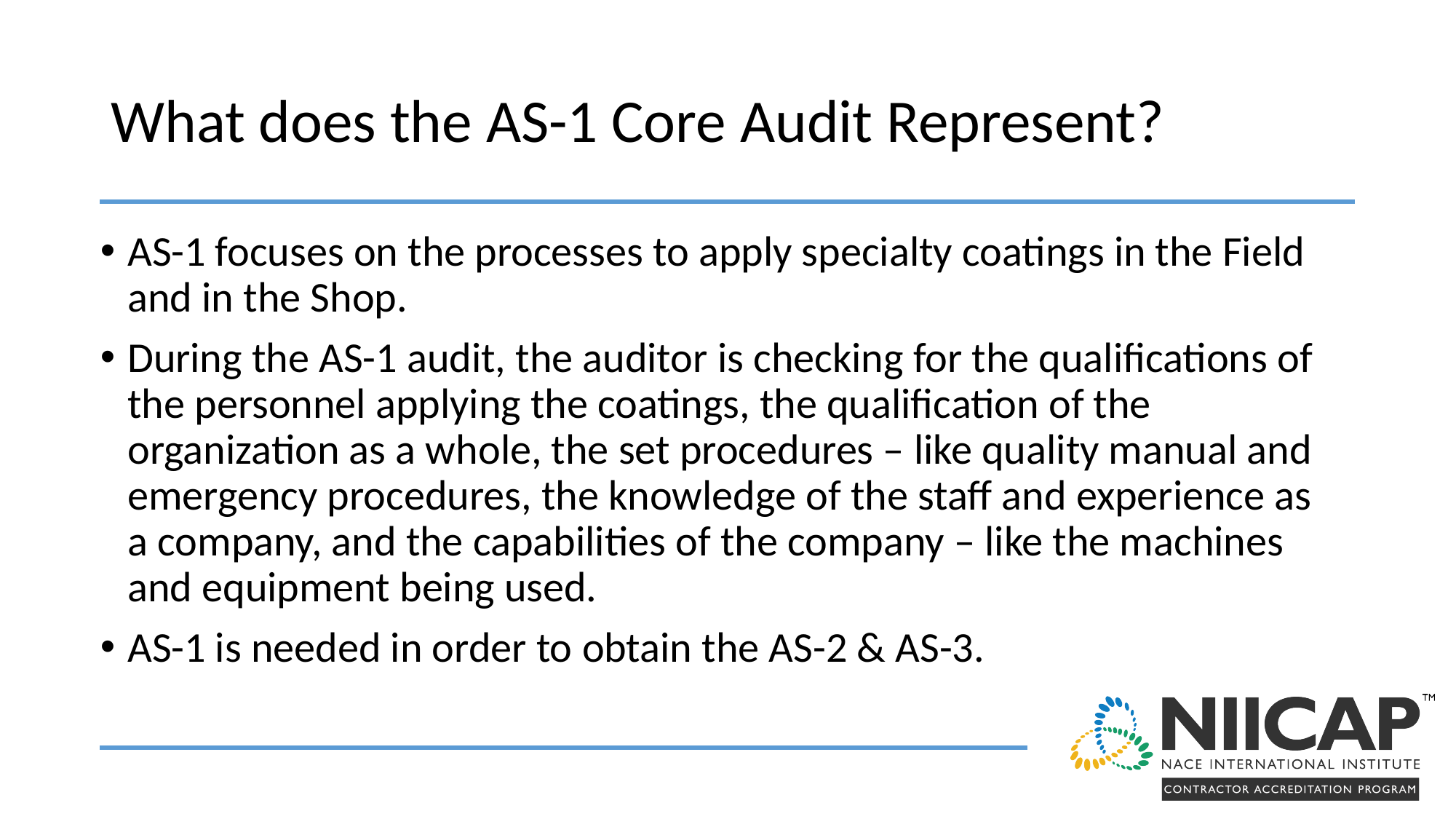

# What does the AS-1 Core Audit Represent?
AS-1 focuses on the processes to apply specialty coatings in the Field and in the Shop.
During the AS-1 audit, the auditor is checking for the qualifications of the personnel applying the coatings, the qualification of the organization as a whole, the set procedures – like quality manual and emergency procedures, the knowledge of the staff and experience as a company, and the capabilities of the company – like the machines and equipment being used.
AS-1 is needed in order to obtain the AS-2 & AS-3.